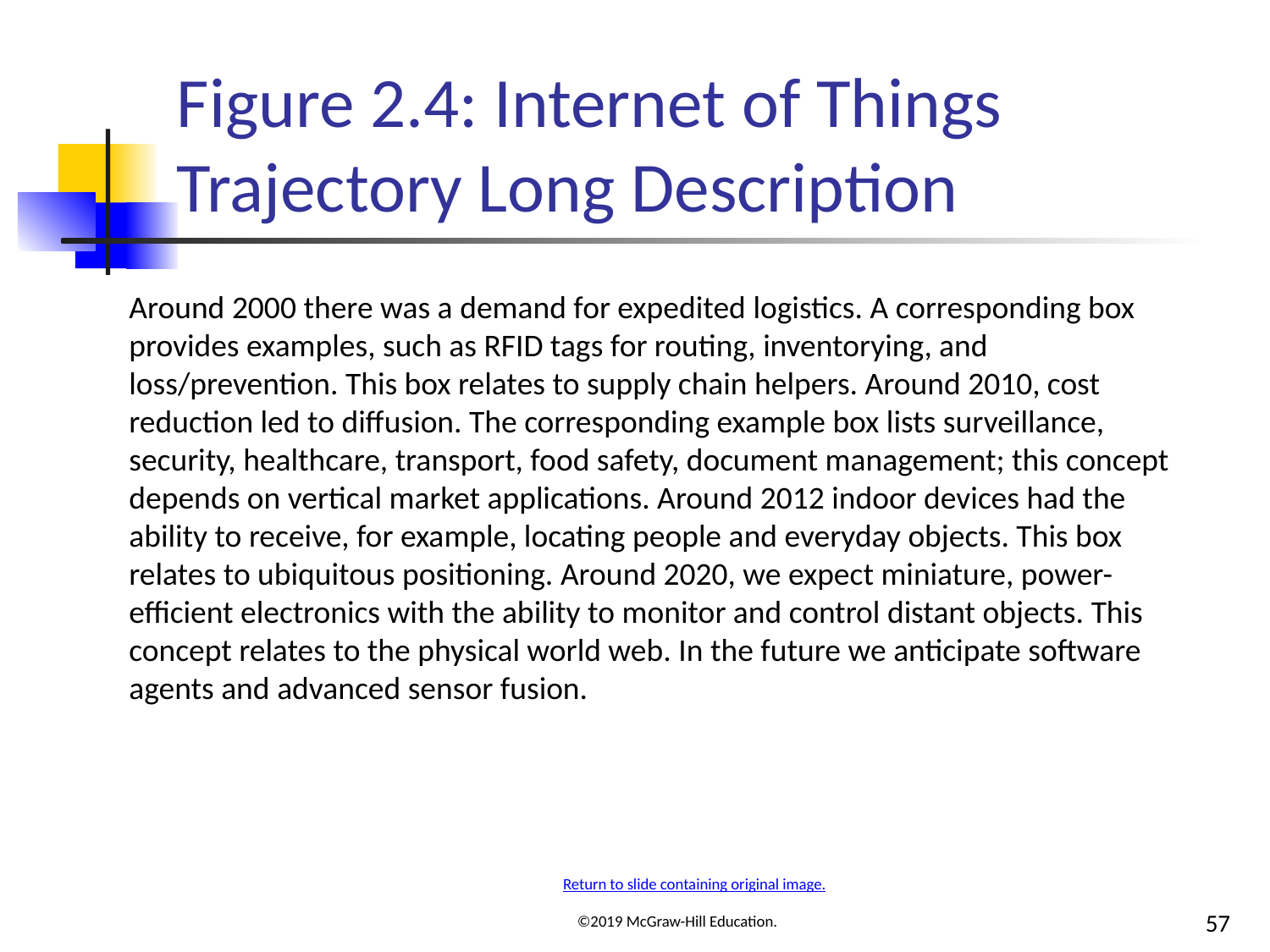

# Figure 2.4: Internet of Things Trajectory Long Description
Around 2000 there was a demand for expedited logistics. A corresponding box provides examples, such as RFID tags for routing, inventorying, and loss/prevention. This box relates to supply chain helpers. Around 2010, cost reduction led to diffusion. The corresponding example box lists surveillance, security, healthcare, transport, food safety, document management; this concept depends on vertical market applications. Around 2012 indoor devices had the ability to receive, for example, locating people and everyday objects. This box relates to ubiquitous positioning. Around 2020, we expect miniature, power-efficient electronics with the ability to monitor and control distant objects. This concept relates to the physical world web. In the future we anticipate software agents and advanced sensor fusion.
Return to slide containing original image.